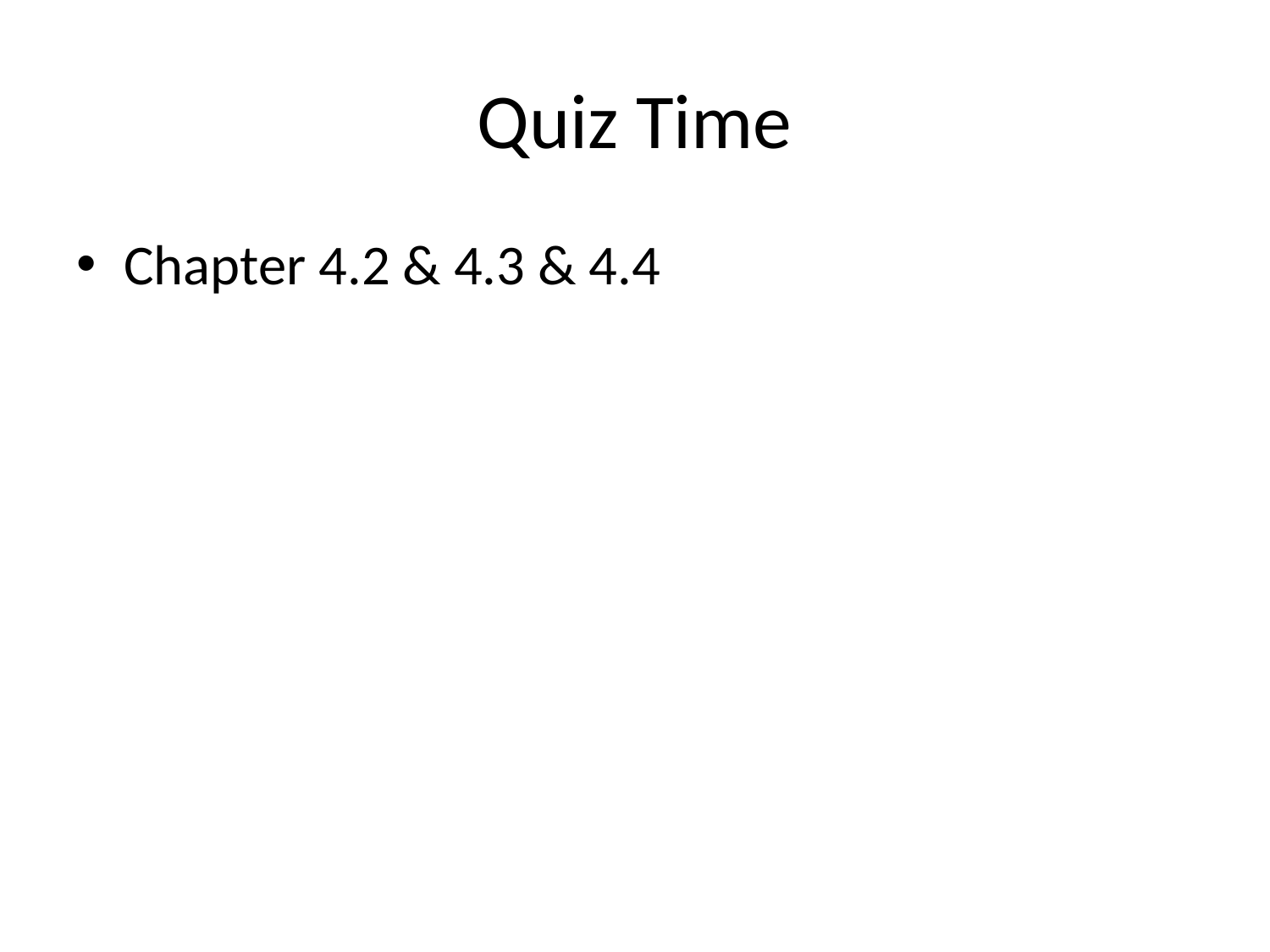

# Quiz Time
Chapter 4.2 & 4.3 & 4.4